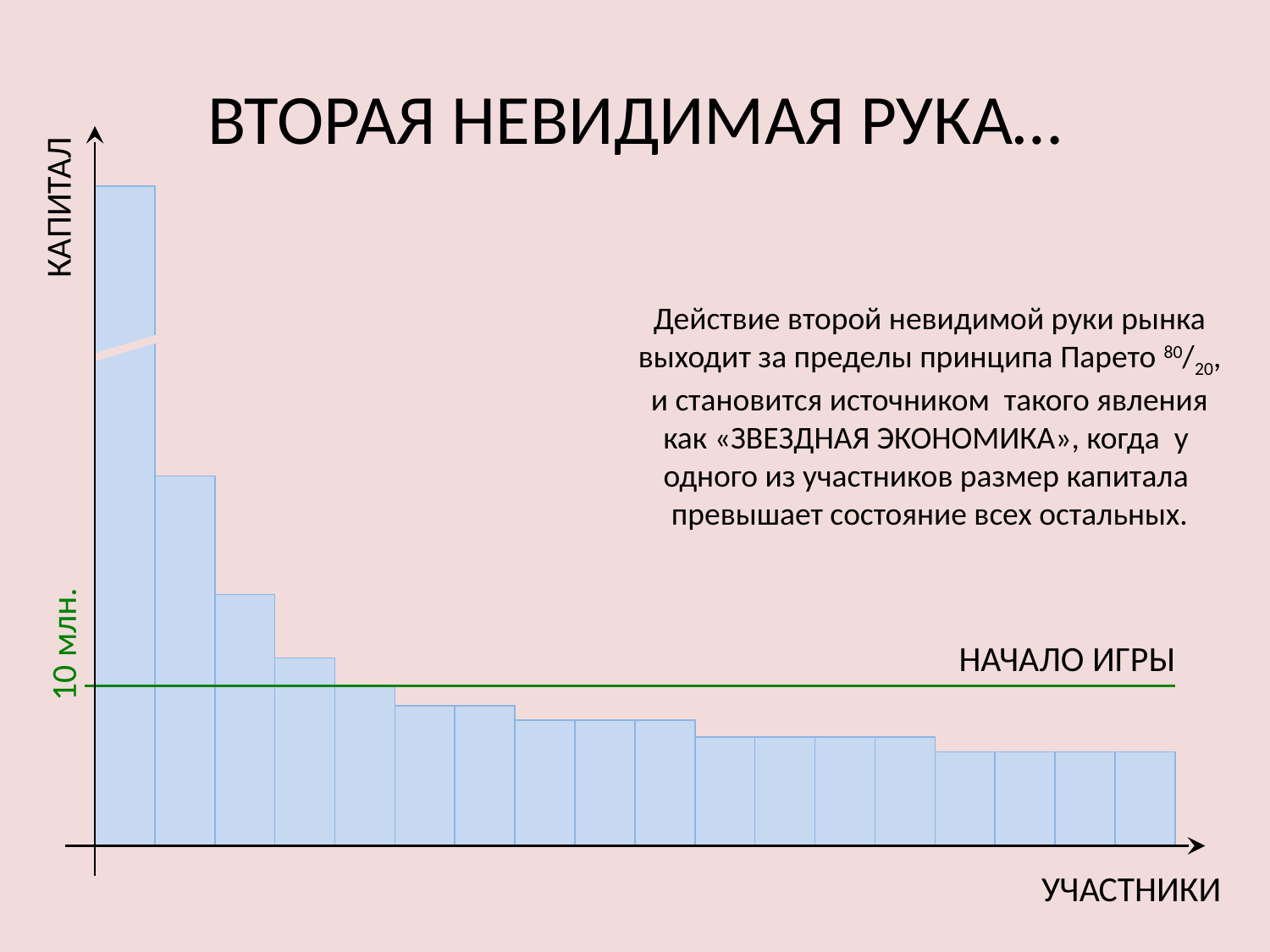

ВТОРАЯ НЕВИДИМАЯ РУКА…
КАПИТАЛ

Действие второй невидимой руки рынка
выходит за пределы принципа Парето 80/20,
и становится источником  такого явления
как «ЗВЕЗДНАЯ ЭКОНОМИКА», когда  у
одного из участников размер капитала
превышает состояние всех остальных.

10 млн.
НАЧАЛО ИГРЫ

УЧАСТНИКИ